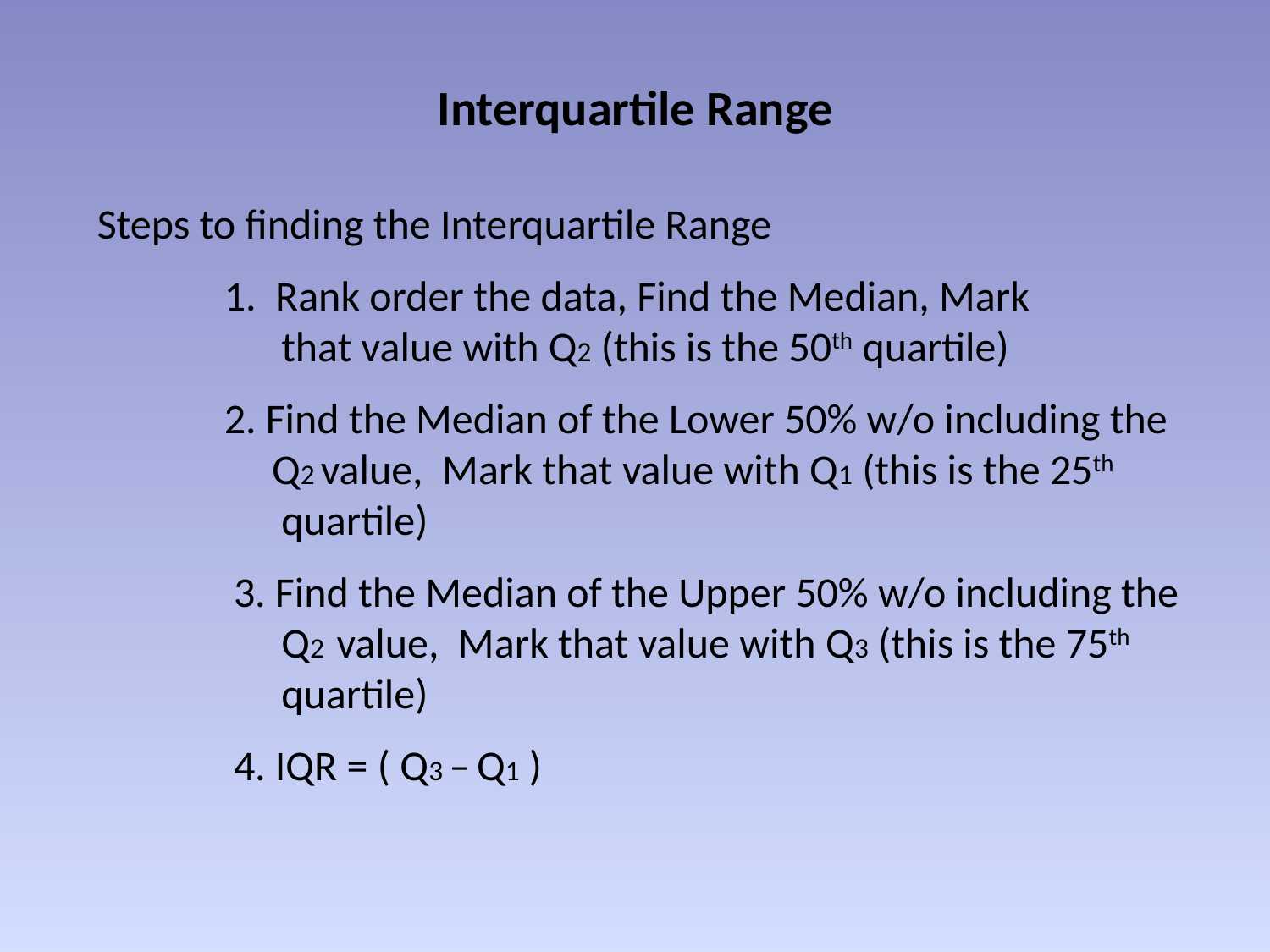

# Interquartile Range
Steps to finding the Interquartile Range
	1.  Rank order the data, Find the Median, Mark 	     	      that value with Q2 (this is the 50th quartile)
	2. Find the Median of the Lower 50% w/o including the 	     Q2 value,  Mark that value with Q1 (this is the 25th 	      quartile)
	 3. Find the Median of the Upper 50% w/o including the 	      Q2  value,  Mark that value with Q3 (this is the 75th 	      quartile)
	 4. IQR = ( Q3 – Q1 )